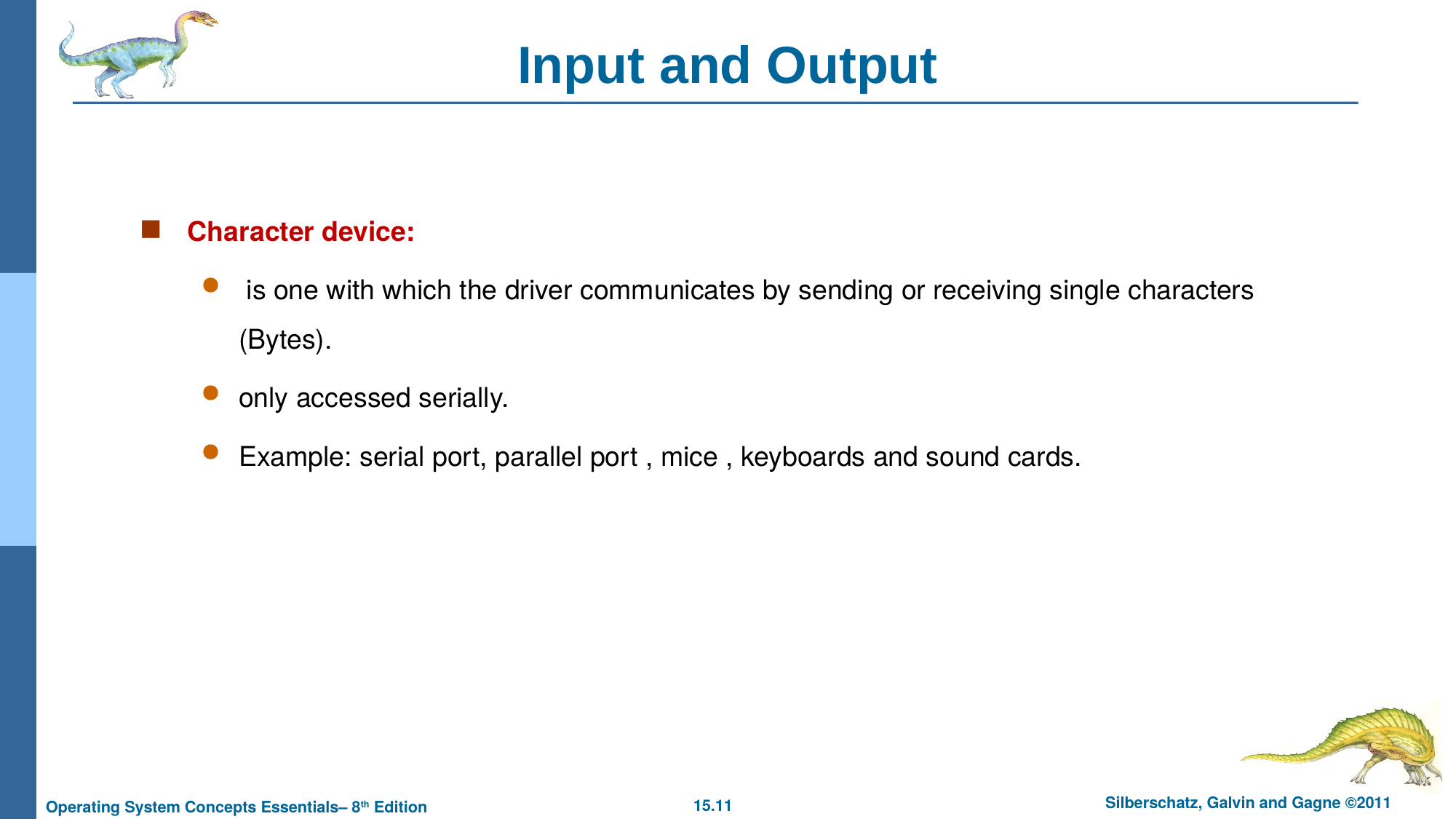

# Input and Output

Character device:
 is one with which the driver communicates by sending or receiving single characters (Bytes).
only accessed serially.
Example: serial port, parallel port , mice , keyboards and sound cards.